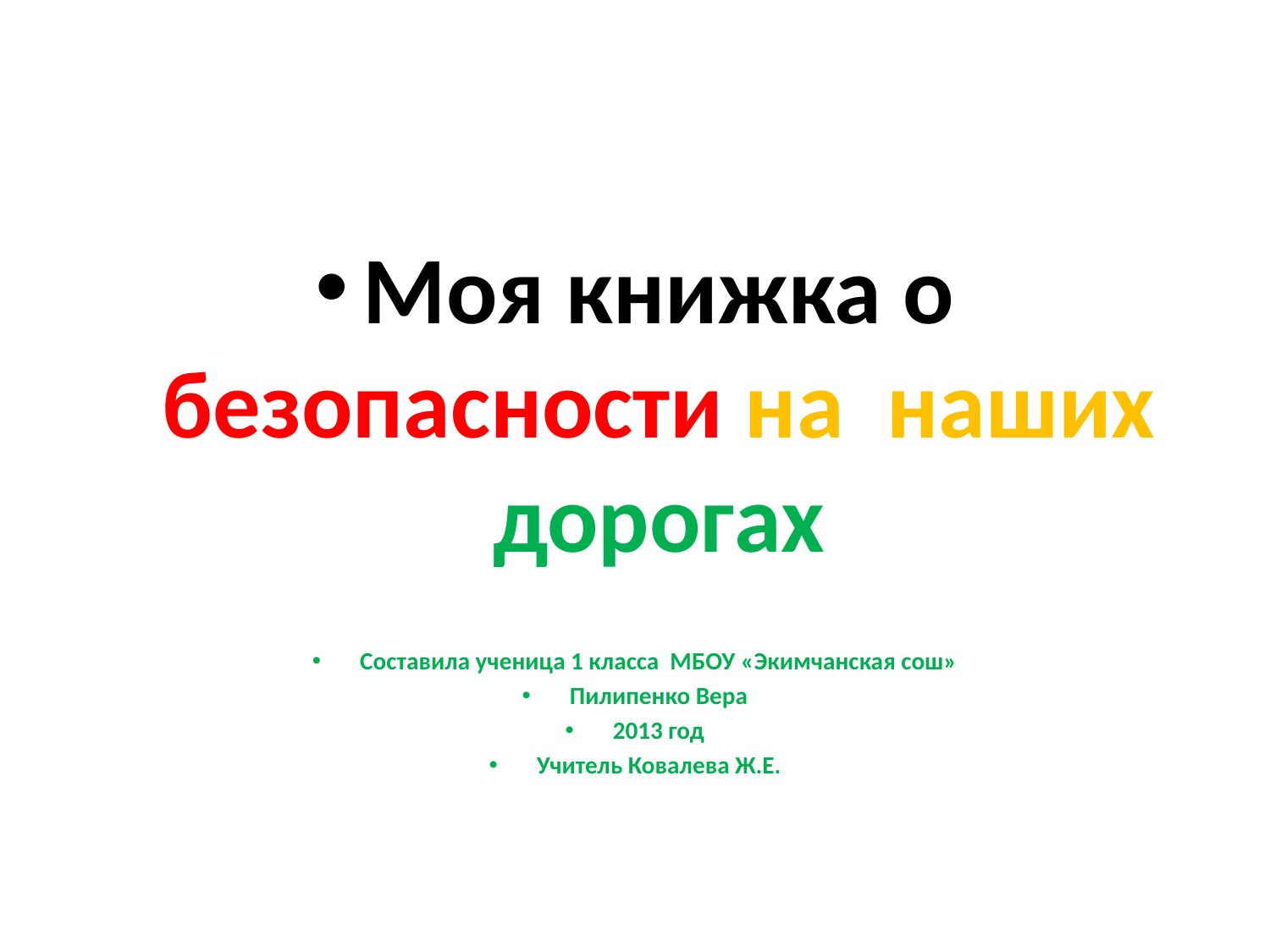

#
Моя книжка о безопасности на  наших дорогах

Составила ученица 1 класса  МБОУ «Экимчанская сош»
Пилипенко Вера
2013 год
Учитель Ковалева Ж.Е.